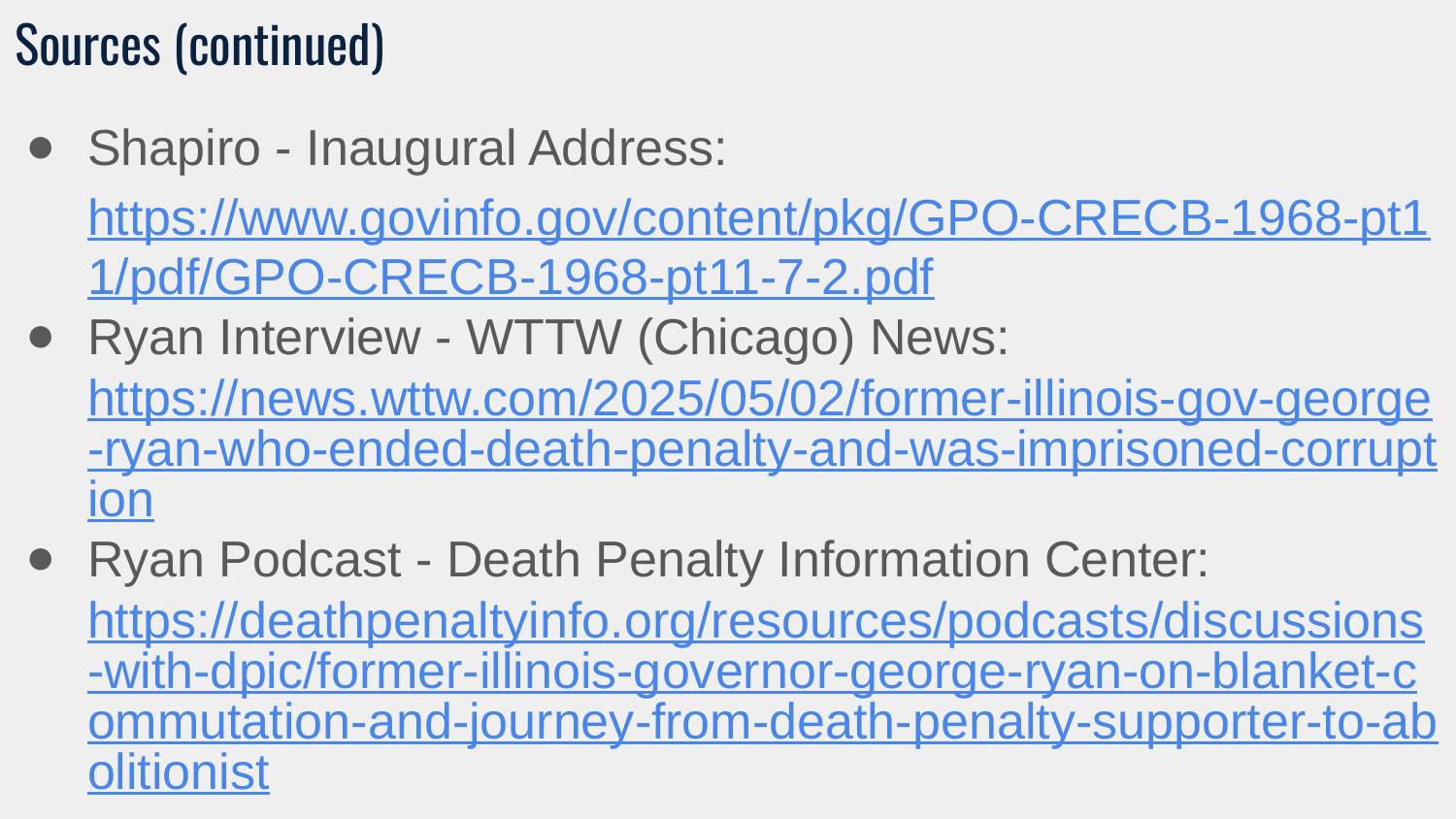

# Sources (continued)
Shapiro - Inaugural Address:  https://www.govinfo.gov/content/pkg/GPO-CRECB-1968-pt11/pdf/GPO-CRECB-1968-pt11-7-2.pdf
Ryan Interview - WTTW (Chicago) News: https://news.wttw.com/2025/05/02/former-illinois-gov-george-ryan-who-ended-death-penalty-and-was-imprisoned-corruption
Ryan Podcast - Death Penalty Information Center: https://deathpenaltyinfo.org/resources/podcasts/discussions-with-dpic/former-illinois-governor-george-ryan-on-blanket-commutation-and-journey-from-death-penalty-supporter-to-abolitionist